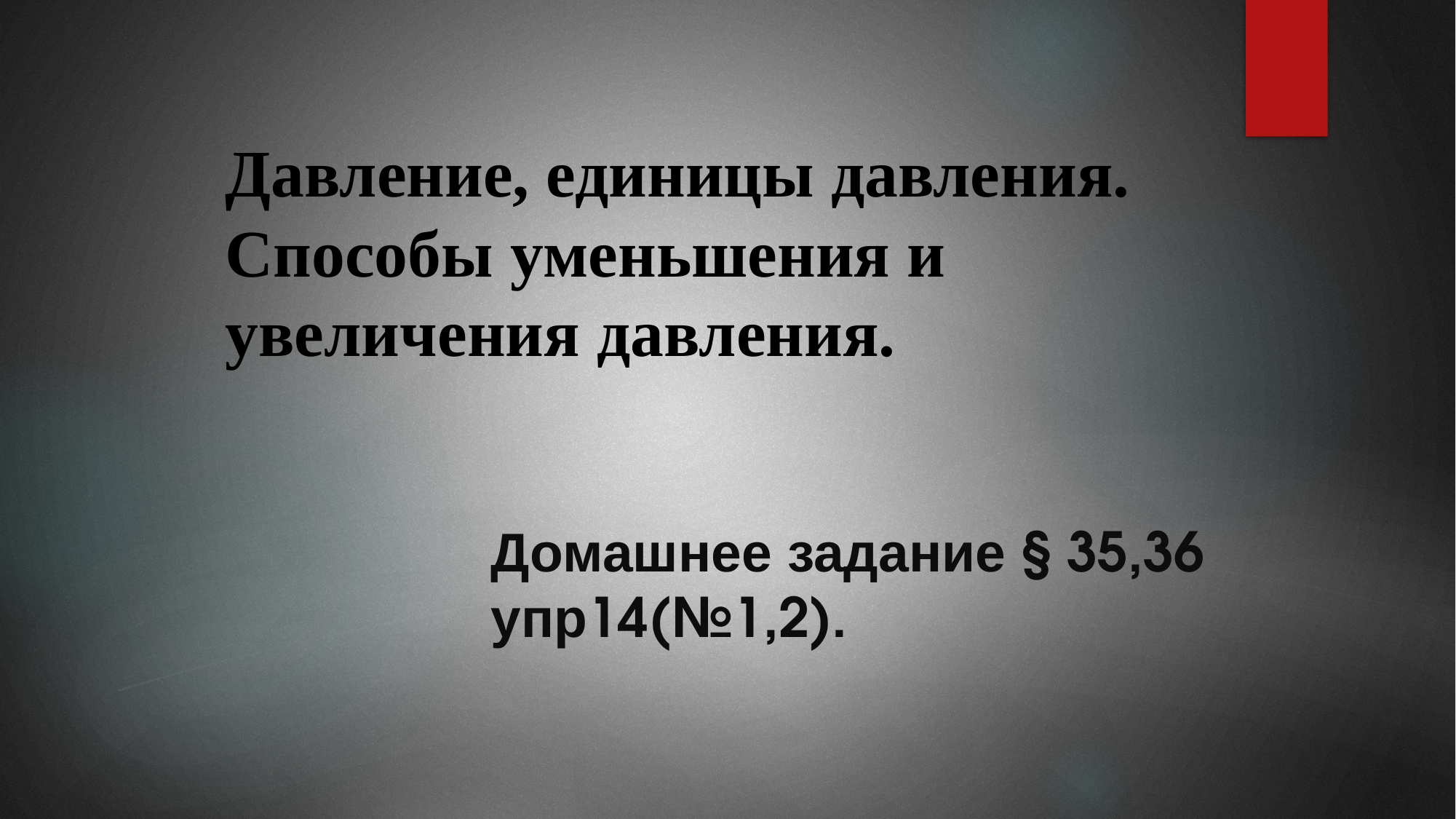

Давление, единицы давления. Способы уменьшения и увеличения давления.
Домашнее задание § 35,36 упр14(№1,2).